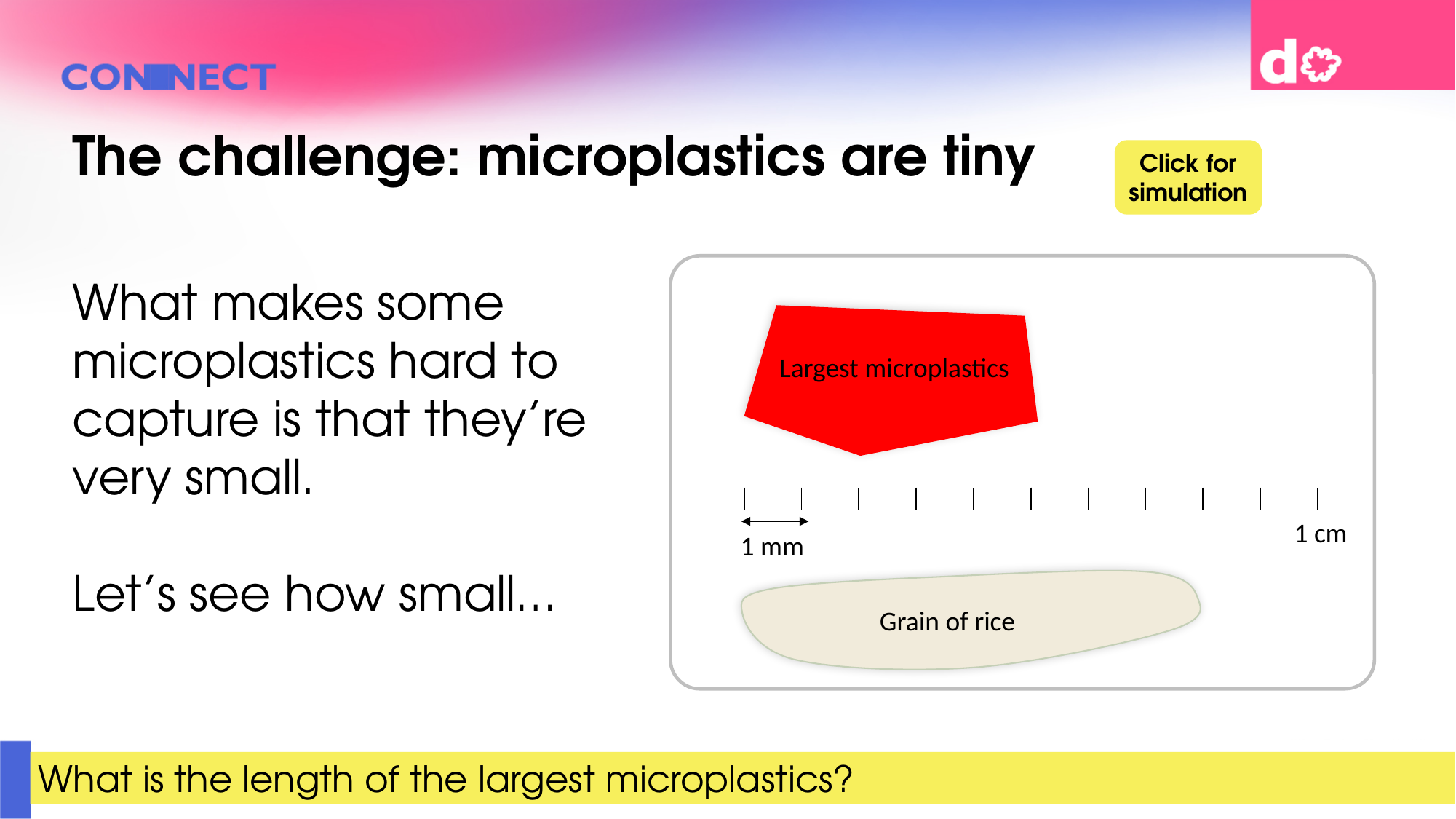

The challenge: microplastics are tiny

Click for simulation

What makes some microplastics hard to capture is that they’re very small.

Let’s see how small…

Largest microplastics
|  |  |  |  |  |
| --- | --- | --- | --- | --- |
|  |  |  |  |  |
| --- | --- | --- | --- | --- |
1 cm

1 mm

Grain of rice
What is the length of the largest microplastics?